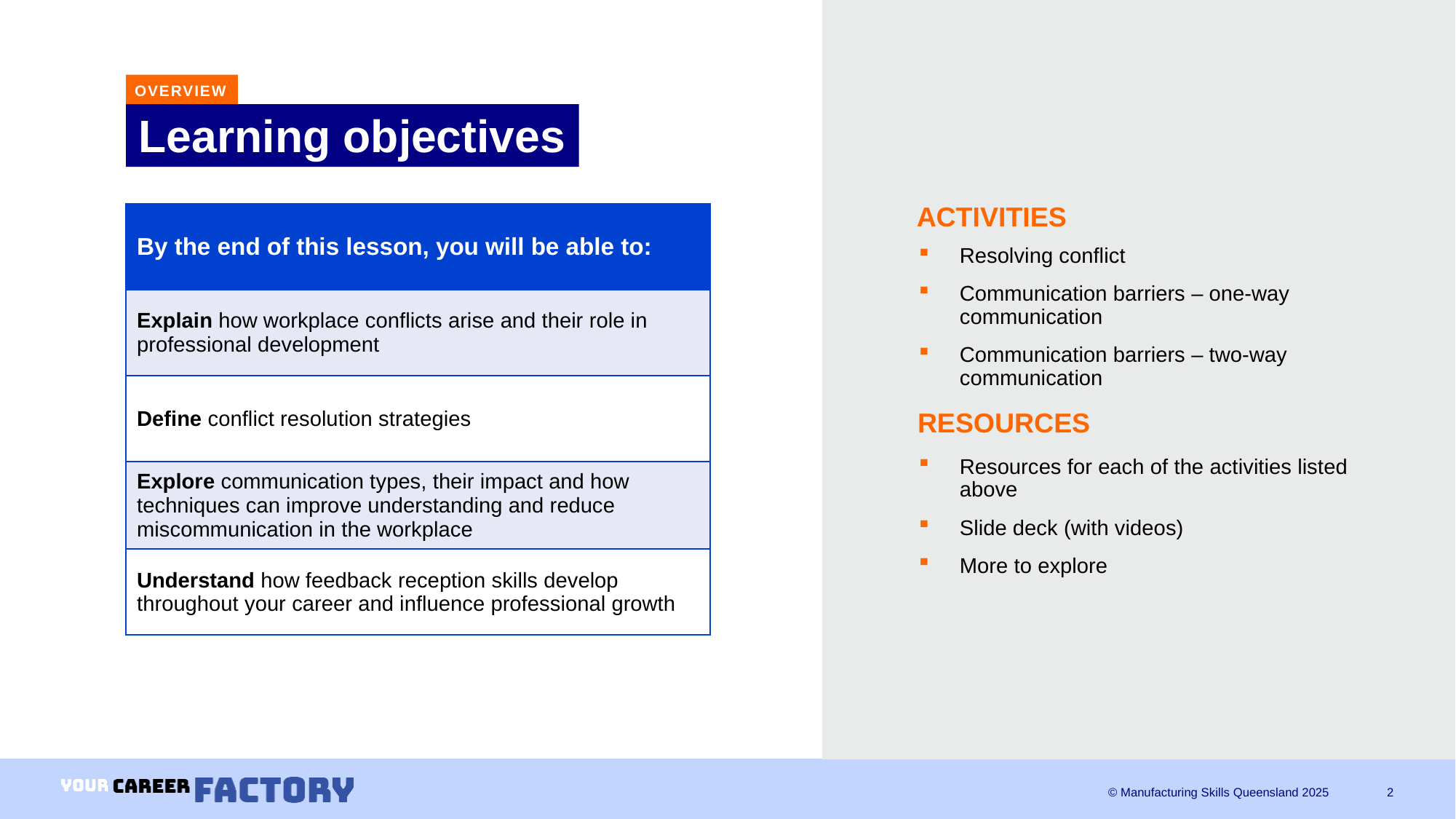

OVERVIEW
# Learning objectives
ACTIVITIES
| By the end of this lesson, you will be able to: |
| --- |
| Explain how workplace conflicts arise and their role in professional development |
| Define conflict resolution strategies |
| Explore communication types, their impact and how techniques can improve understanding and reduce miscommunication in the workplace |
| Understand how feedback reception skills develop throughout your career and influence professional growth |
Resolving conflict
Communication barriers – one-way communication
Communication barriers – two-way communication
RESOURCES
Resources for each of the activities listed above
Slide deck (with videos)
More to explore